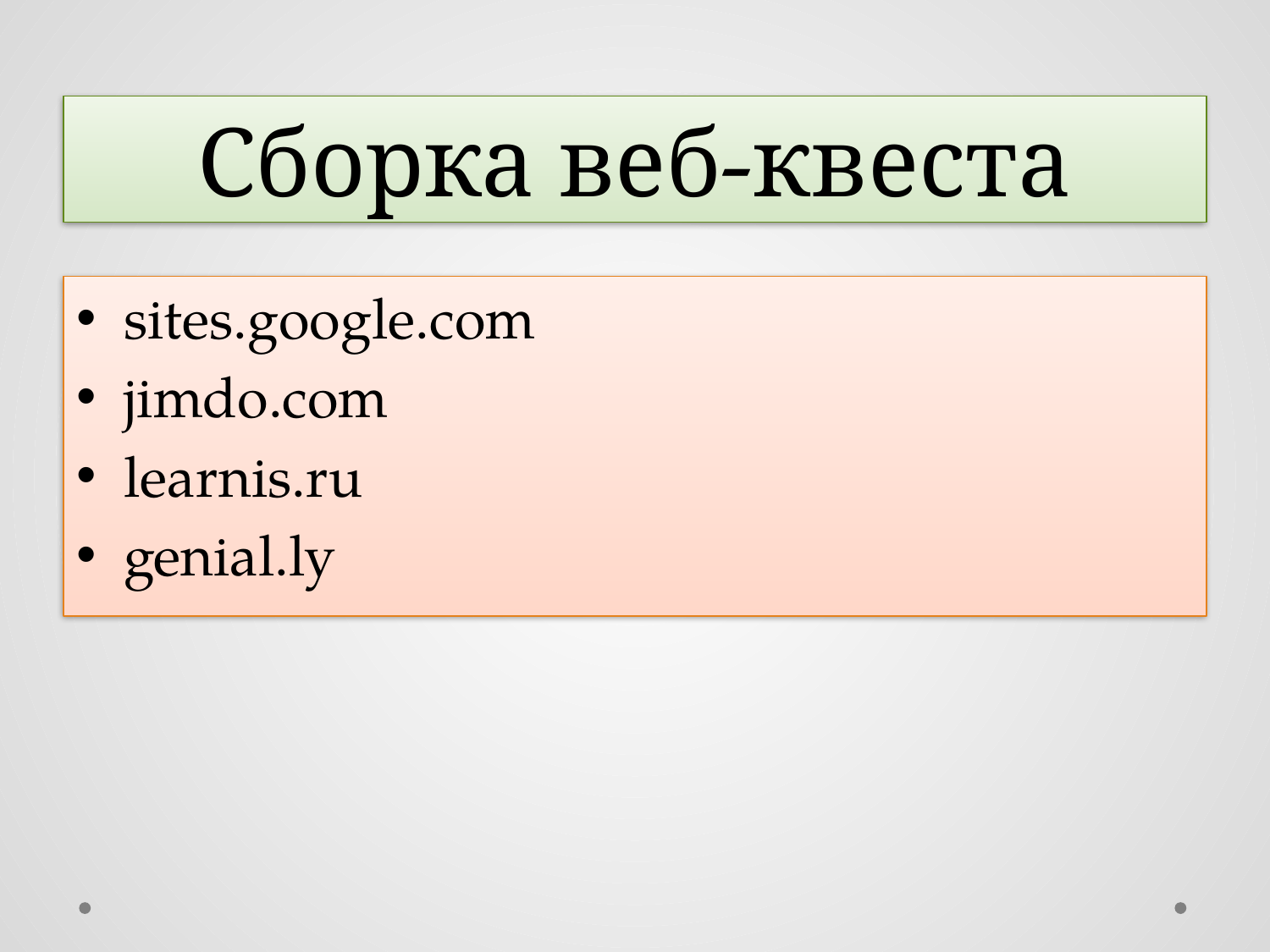

# Сборка веб-квеста
sites.google.com
jimdo.com
learnis.ru
genial.ly